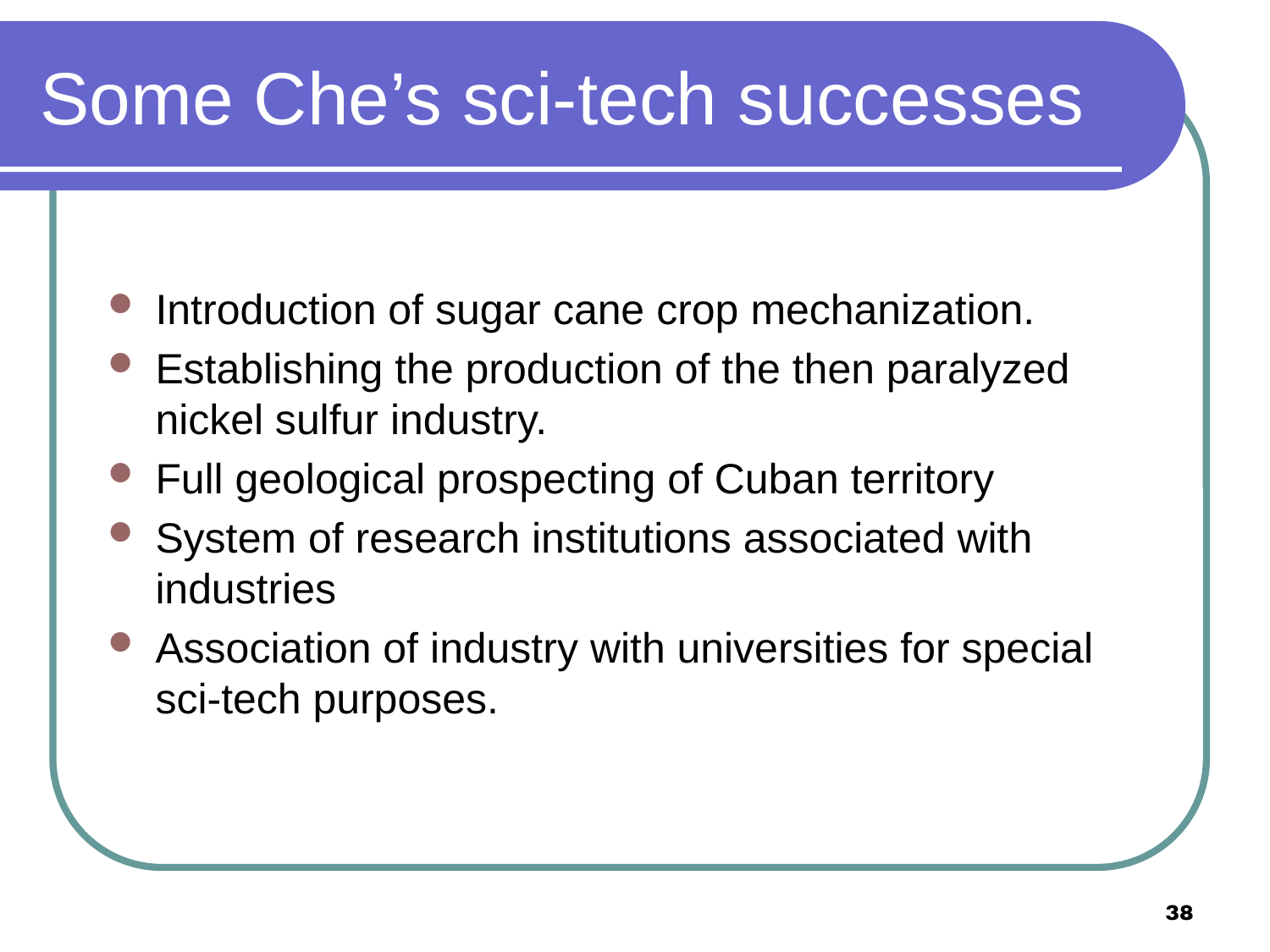

# Some Che’s sci-tech successes
Introduction of sugar cane crop mechanization.
Establishing the production of the then paralyzed nickel sulfur industry.
Full geological prospecting of Cuban territory
System of research institutions associated with industries
Association of industry with universities for special sci-tech purposes.

38